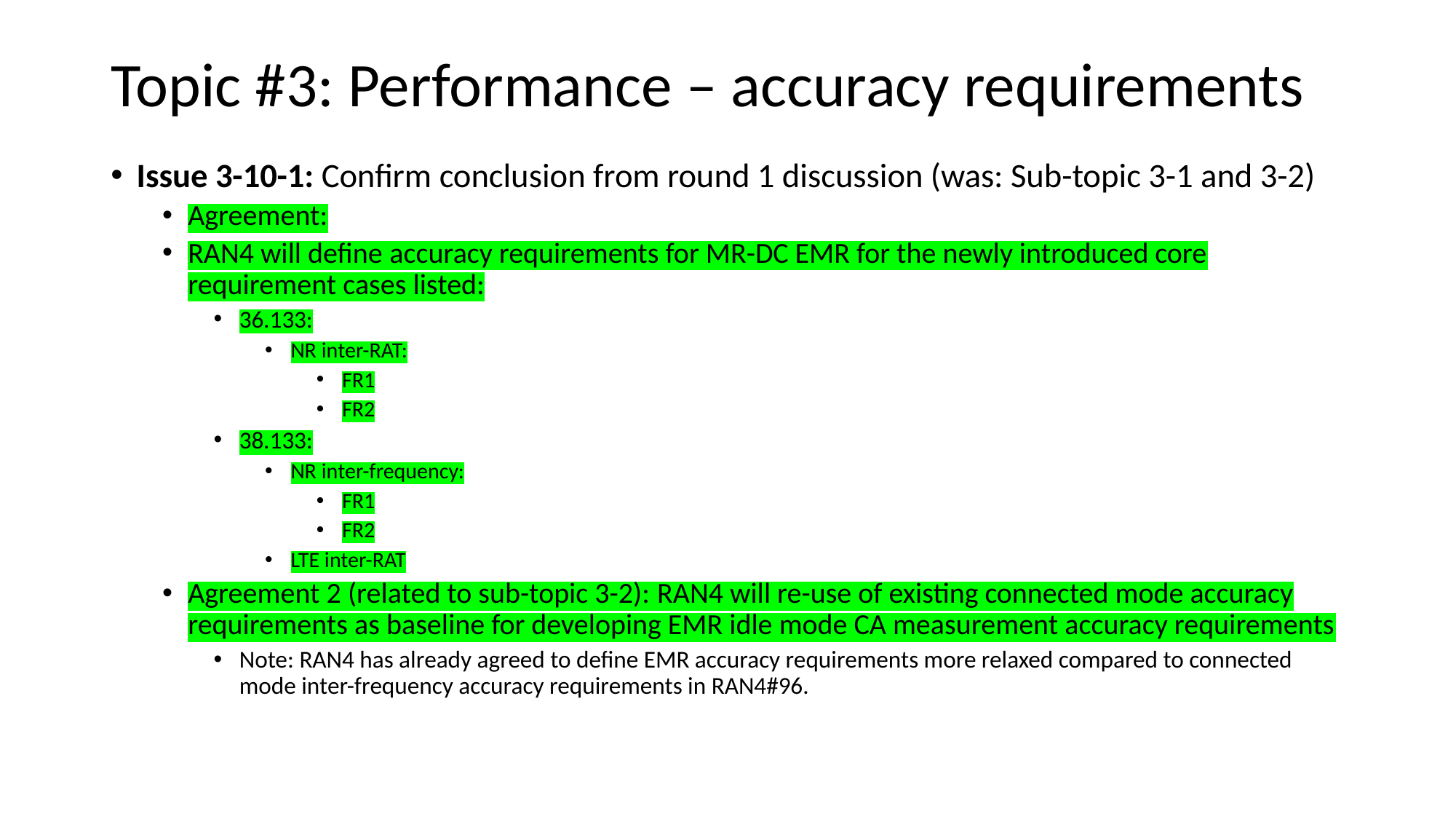

# Topic #3: Performance – accuracy requirements
Issue 3-10-1: Confirm conclusion from round 1 discussion (was: Sub-topic 3-1 and 3-2)
Agreement:
RAN4 will define accuracy requirements for MR-DC EMR for the newly introduced core requirement cases listed:
36.133:
NR inter-RAT:
FR1
FR2
38.133:
NR inter-frequency:
FR1
FR2
LTE inter-RAT
Agreement 2 (related to sub-topic 3-2): RAN4 will re-use of existing connected mode accuracy requirements as baseline for developing EMR idle mode CA measurement accuracy requirements
Note: RAN4 has already agreed to define EMR accuracy requirements more relaxed compared to connected mode inter-frequency accuracy requirements in RAN4#96.